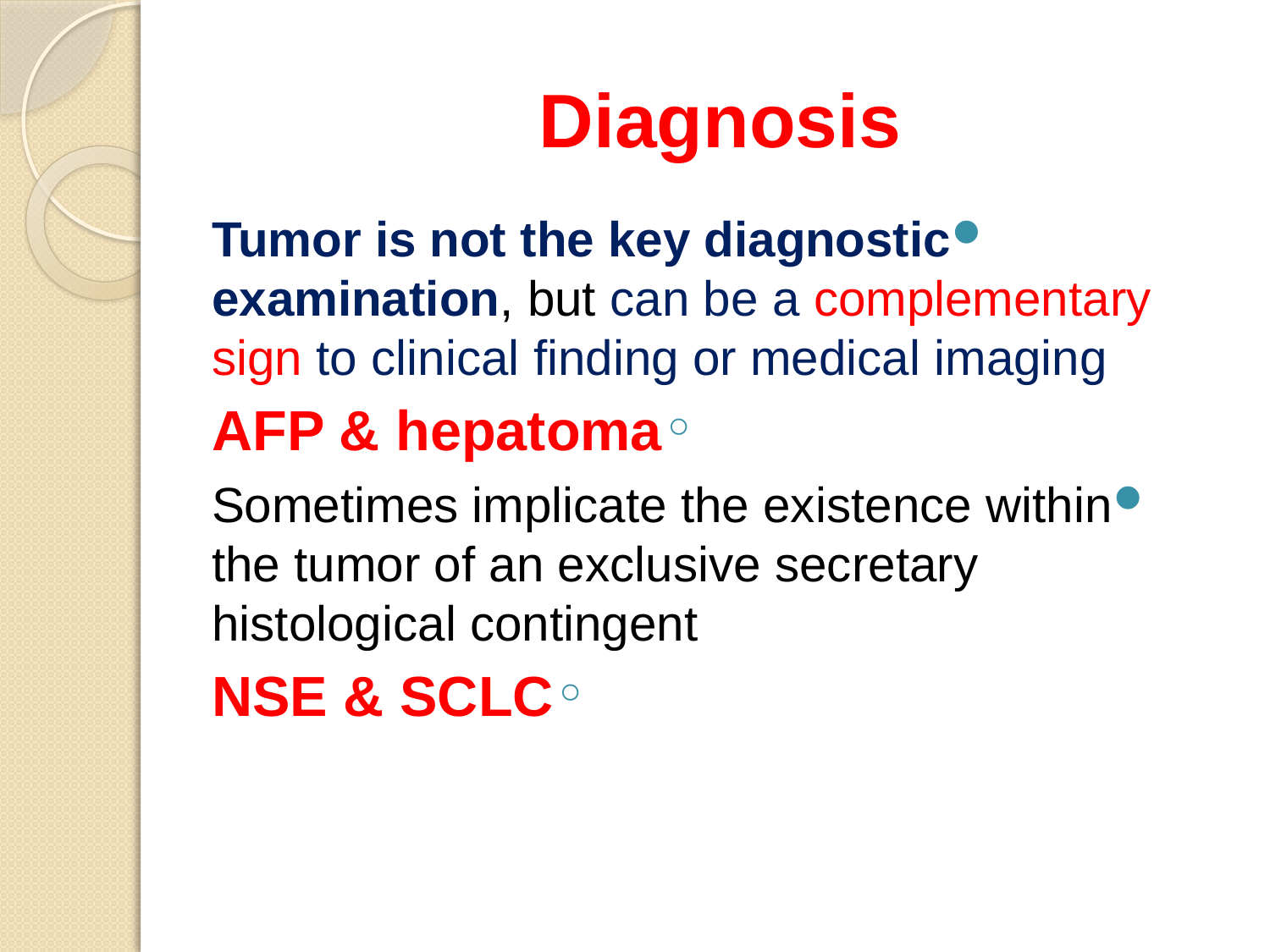

# Diagnosis
Tumor is not the key diagnostic examination, but can be a complementary sign to clinical finding or medical imaging
AFP & hepatoma
Sometimes implicate the existence within the tumor of an exclusive secretary histological contingent
NSE & SCLC